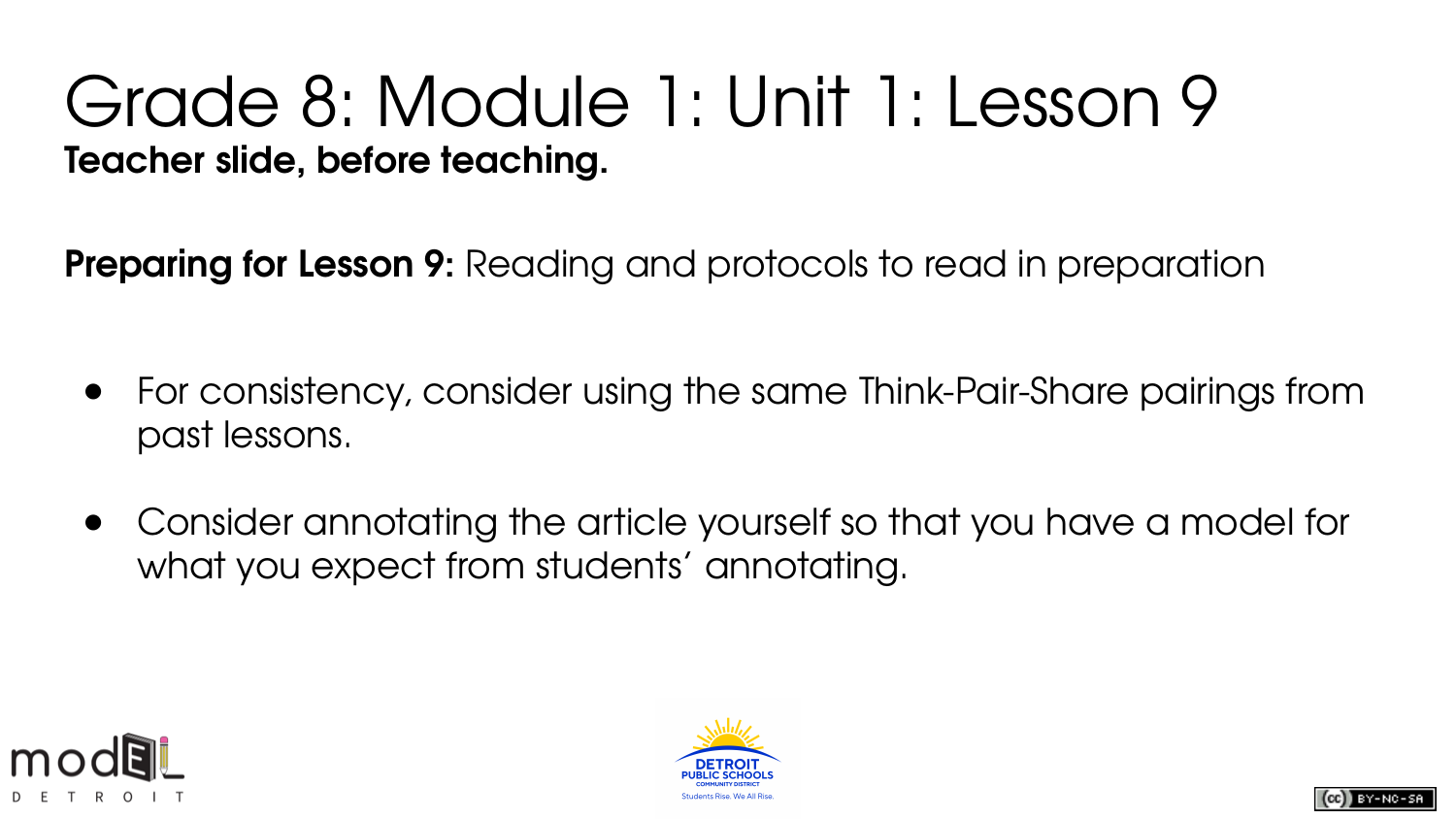

# Grade 8: Module 1: Unit 1: Lesson 9
Teacher slide, before teaching.
Preparing for Lesson 9: Reading and protocols to read in preparation

For consistency, consider using the same Think-Pair-Share pairings from past lessons.

Consider annotating the article yourself so that you have a model for what you expect from students’ annotating.